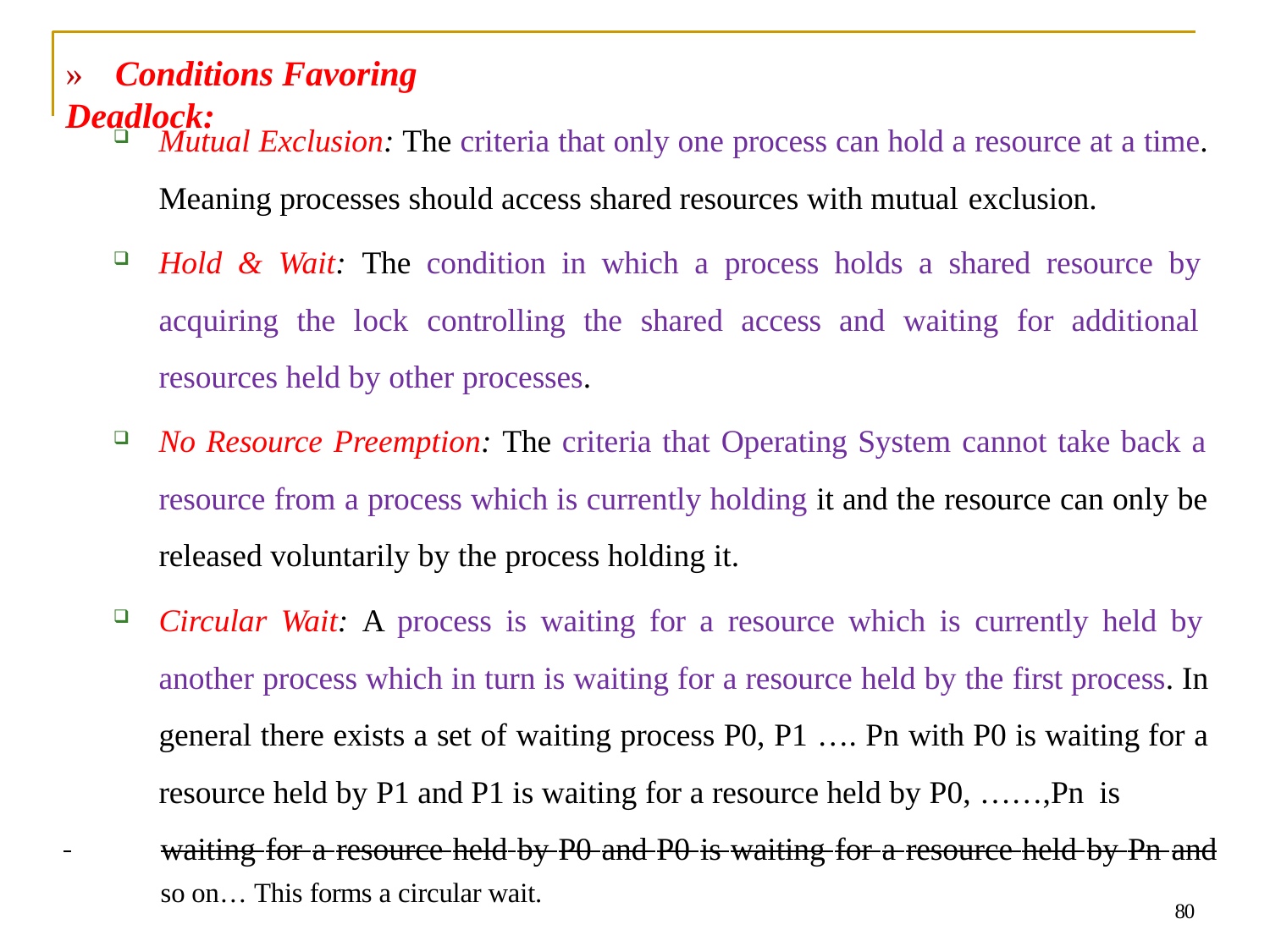

# »	Conditions Favoring Deadlock:
Mutual Exclusion: The criteria that only one process can hold a resource at a time.  Meaning processes should access shared resources with mutual exclusion.
Hold & Wait: The condition in which a process holds a shared resource by  acquiring the lock controlling the shared access and waiting for additional  resources held by other processes.
No Resource Preemption: The criteria that Operating System cannot take back a  resource from a process which is currently holding it and the resource can only be  released voluntarily by the process holding it.
Circular Wait: A process is waiting for a resource which is currently held by  another process which in turn is waiting for a resource held by the first process. In  general there exists a set of waiting process P0, P1 …. Pn with P0 is waiting for a  resource held by P1 and P1 is waiting for a resource held by P0, ……,Pn is
 	waiting for a resource held by P0 and P0 is waiting for a resource held by Pn and
so on… This forms a circular wait.
80